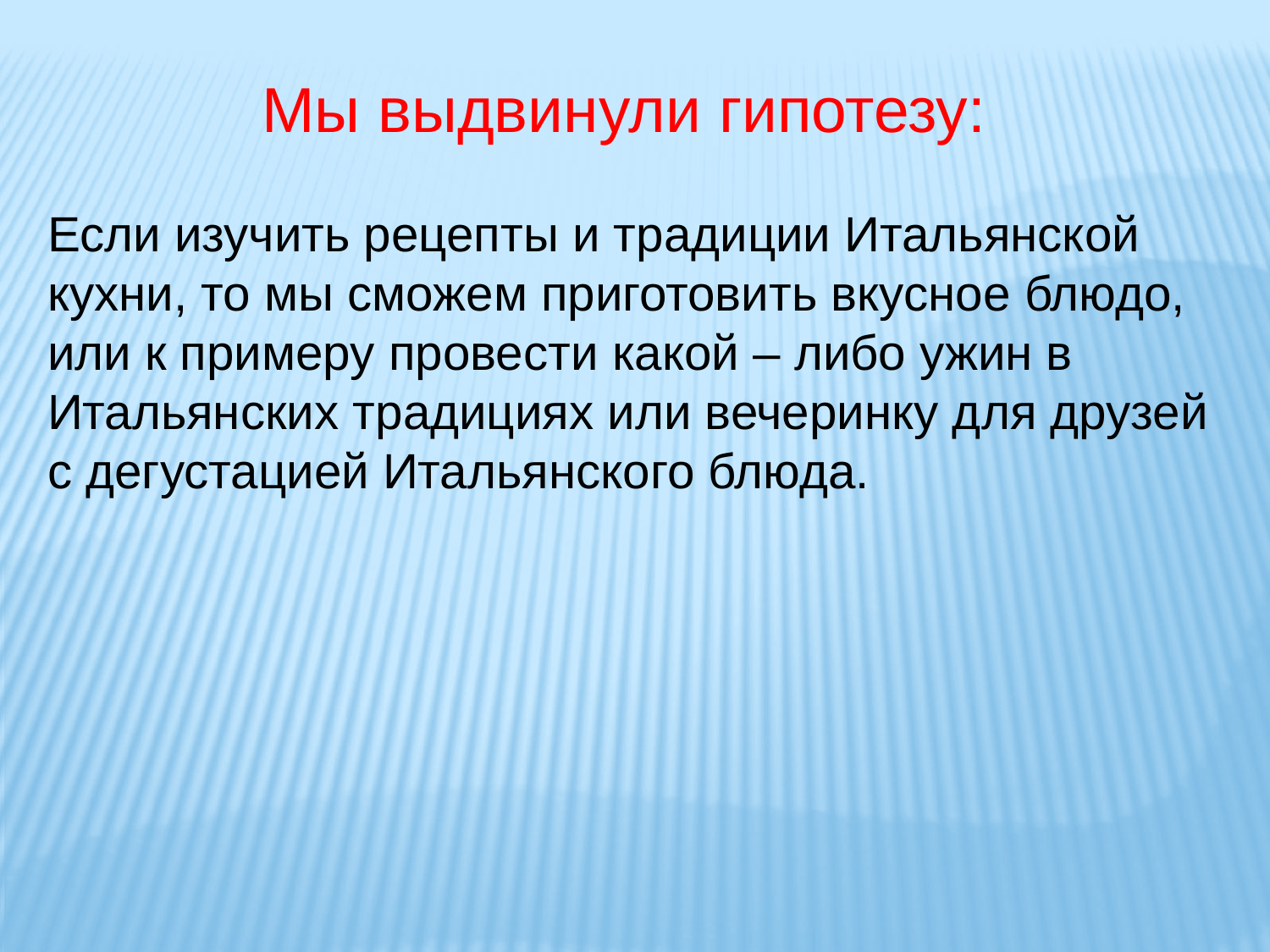

Мы выдвинули гипотезу:
Если изучить рецепты и традиции Итальянской кухни, то мы сможем приготовить вкусное блюдо, или к примеру провести какой – либо ужин в Итальянских традициях или вечеринку для друзей  с дегустацией Итальянского блюда.